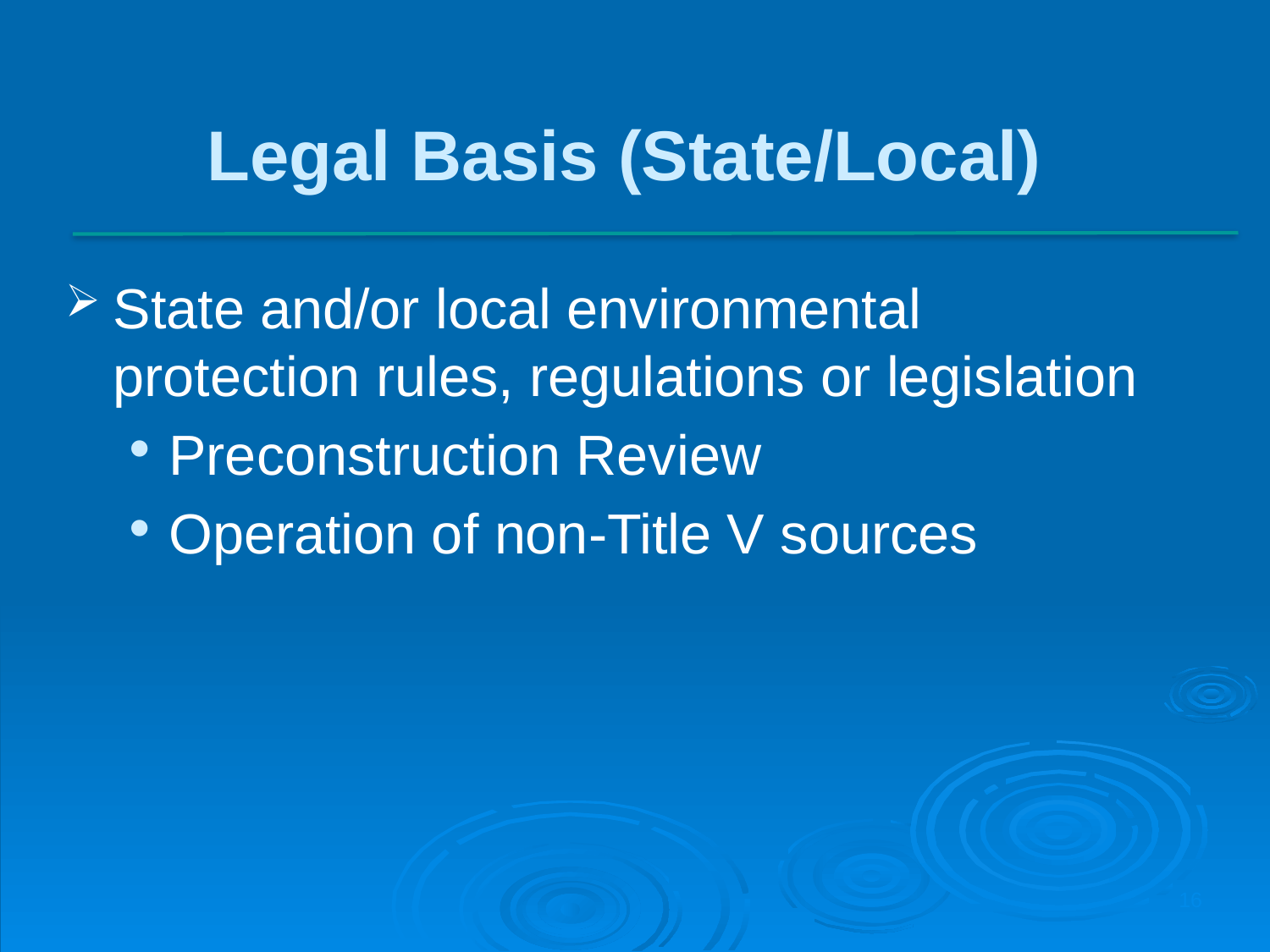

Legal Basis (State/Local)
State and/or local environmental protection rules, regulations or legislation
Preconstruction Review
Operation of non-Title V sources

16